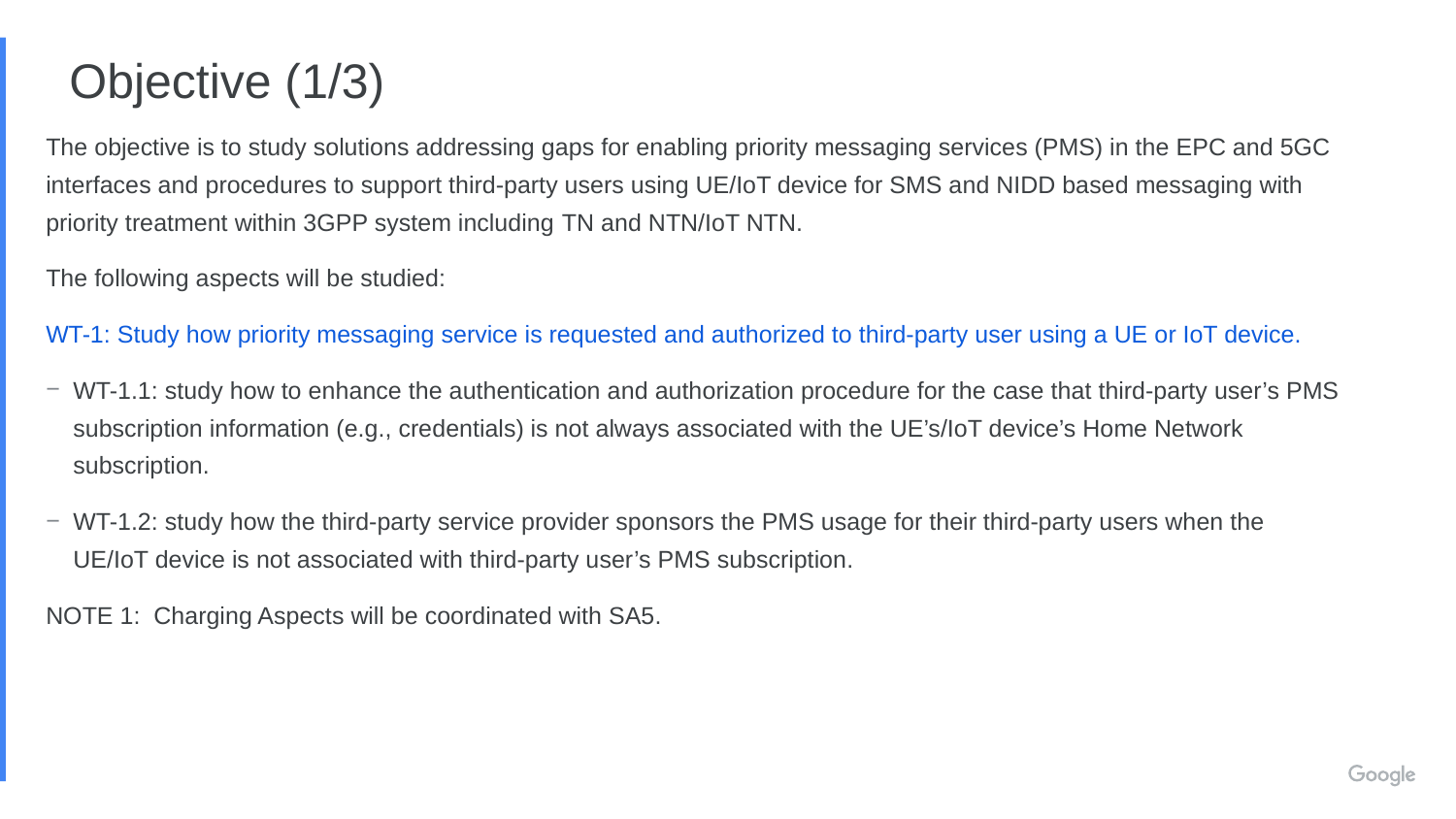

# Objective (1/3)
The objective is to study solutions addressing gaps for enabling priority messaging services (PMS) in the EPC and 5GC interfaces and procedures to support third-party users using UE/IoT device for SMS and NIDD based messaging with priority treatment within 3GPP system including TN and NTN/IoT NTN.
The following aspects will be studied:
WT-1: Study how priority messaging service is requested and authorized to third-party user using a UE or IoT device.
WT-1.1: study how to enhance the authentication and authorization procedure for the case that third-party user’s PMS subscription information (e.g., credentials) is not always associated with the UE’s/IoT device’s Home Network subscription.
WT-1.2: study how the third-party service provider sponsors the PMS usage for their third-party users when the UE/IoT device is not associated with third-party user’s PMS subscription.
NOTE 1:  Charging Aspects will be coordinated with SA5.